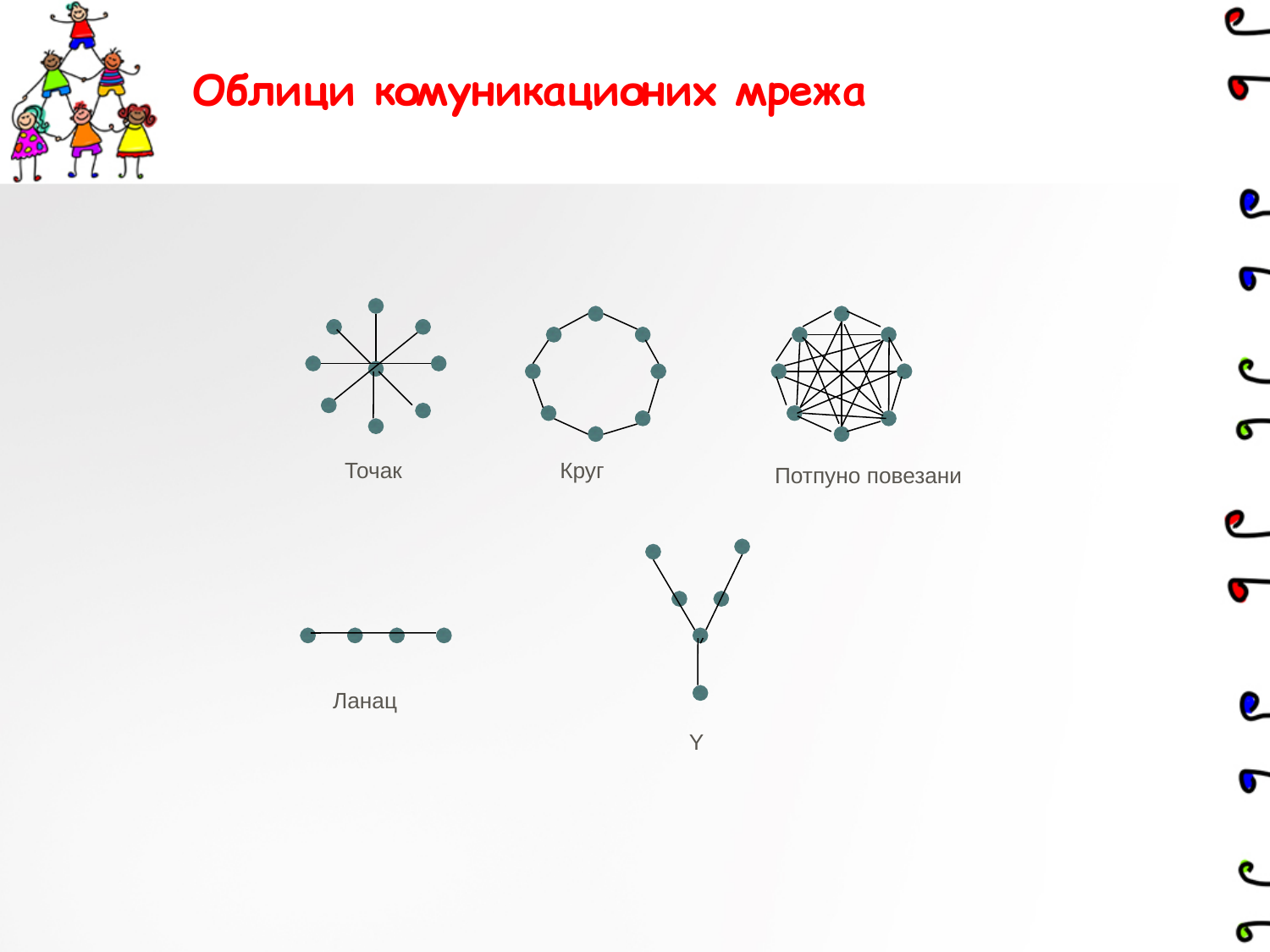

# Облици комуникационих мрежа

Точак
Круг
Потпуно повезани

Ланац

Y